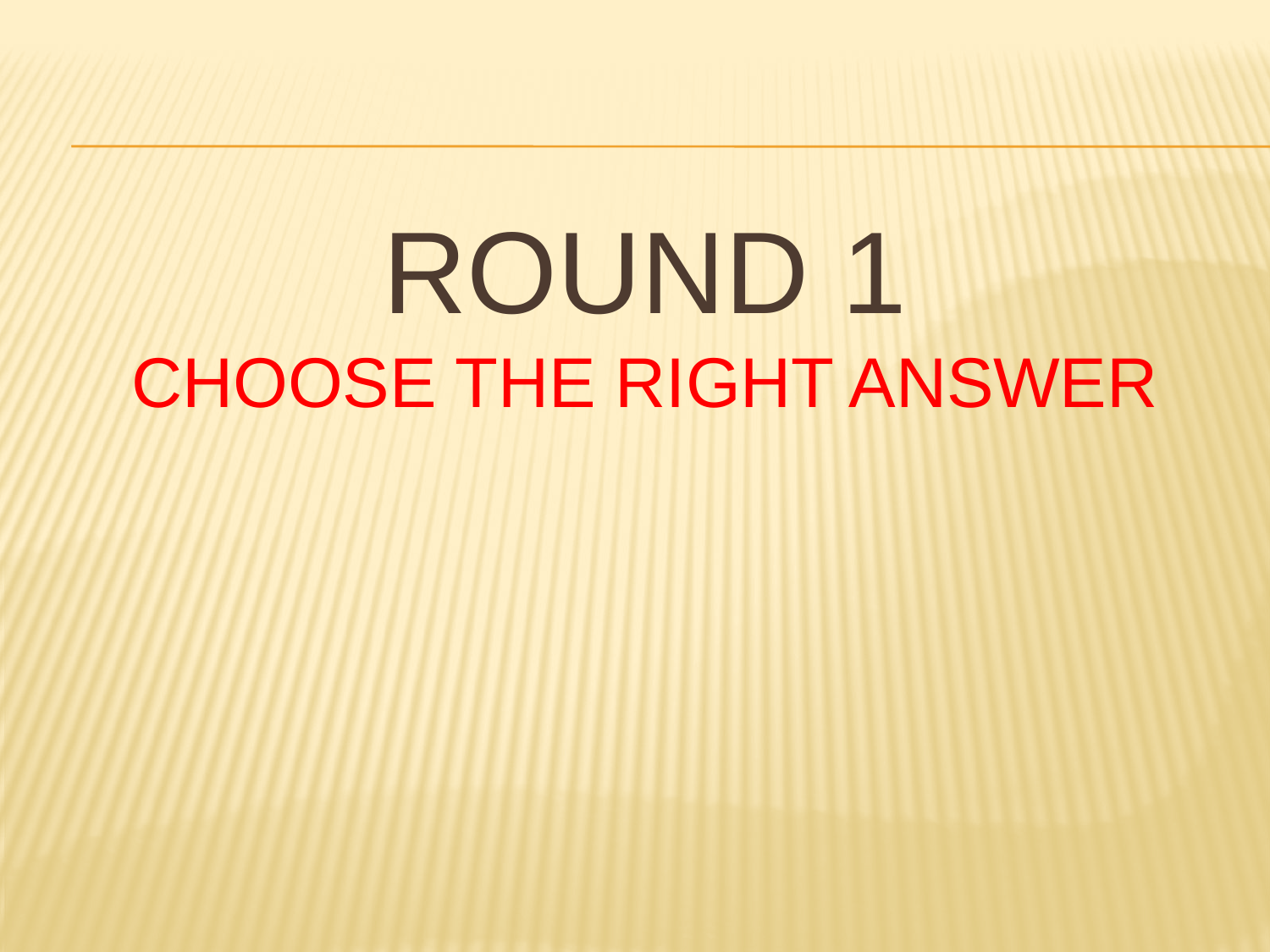

# ROUND 1 choose the right answer